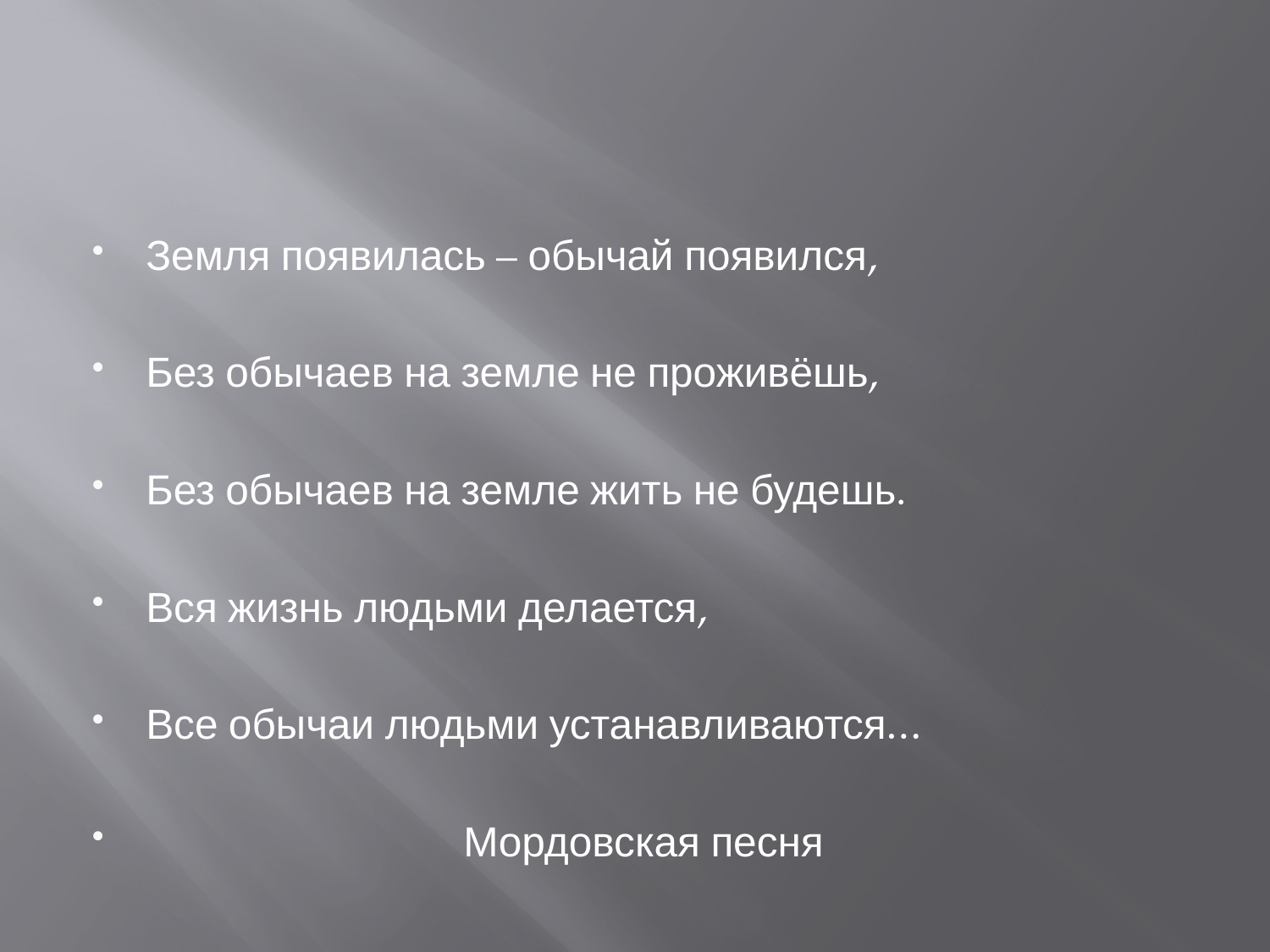

#
Земля появилась – обычай появился,

Без обычаев на земле не проживёшь,

Без обычаев на земле жить не будешь.

Вся жизнь людьми делается,

Все обычаи людьми устанавливаются…

                              Мордовская песня